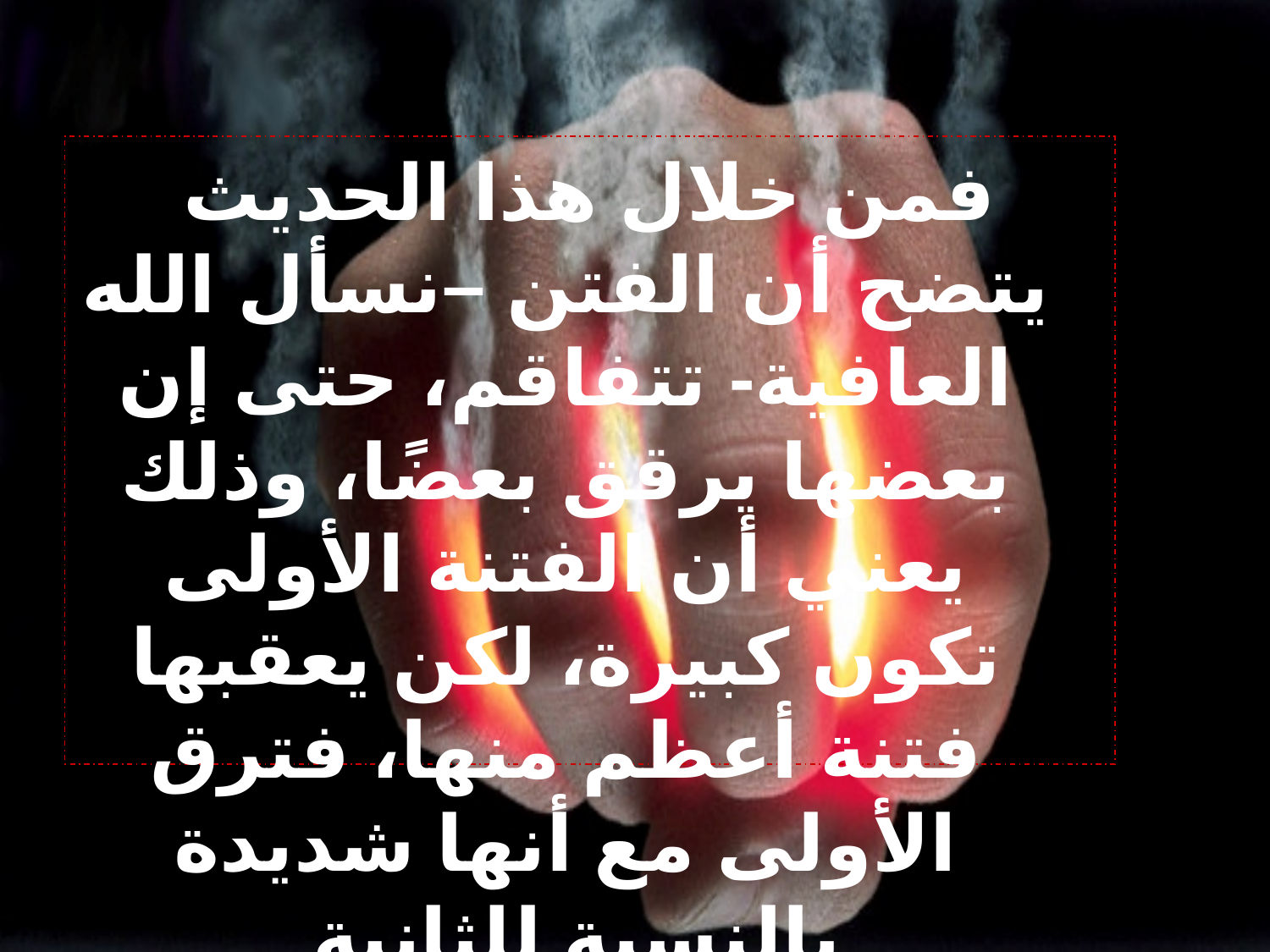

فمن خلال هذا الحديث يتضح أن الفتن –نسأل الله العافية- تتفاقم، حتى إن بعضها يرقق بعضًا، وذلك يعني أن الفتنة الأولى تكون كبيرة، لكن يعقبها فتنة أعظم منها، فترق الأولى مع أنها شديدة بالنسبة للثانية.